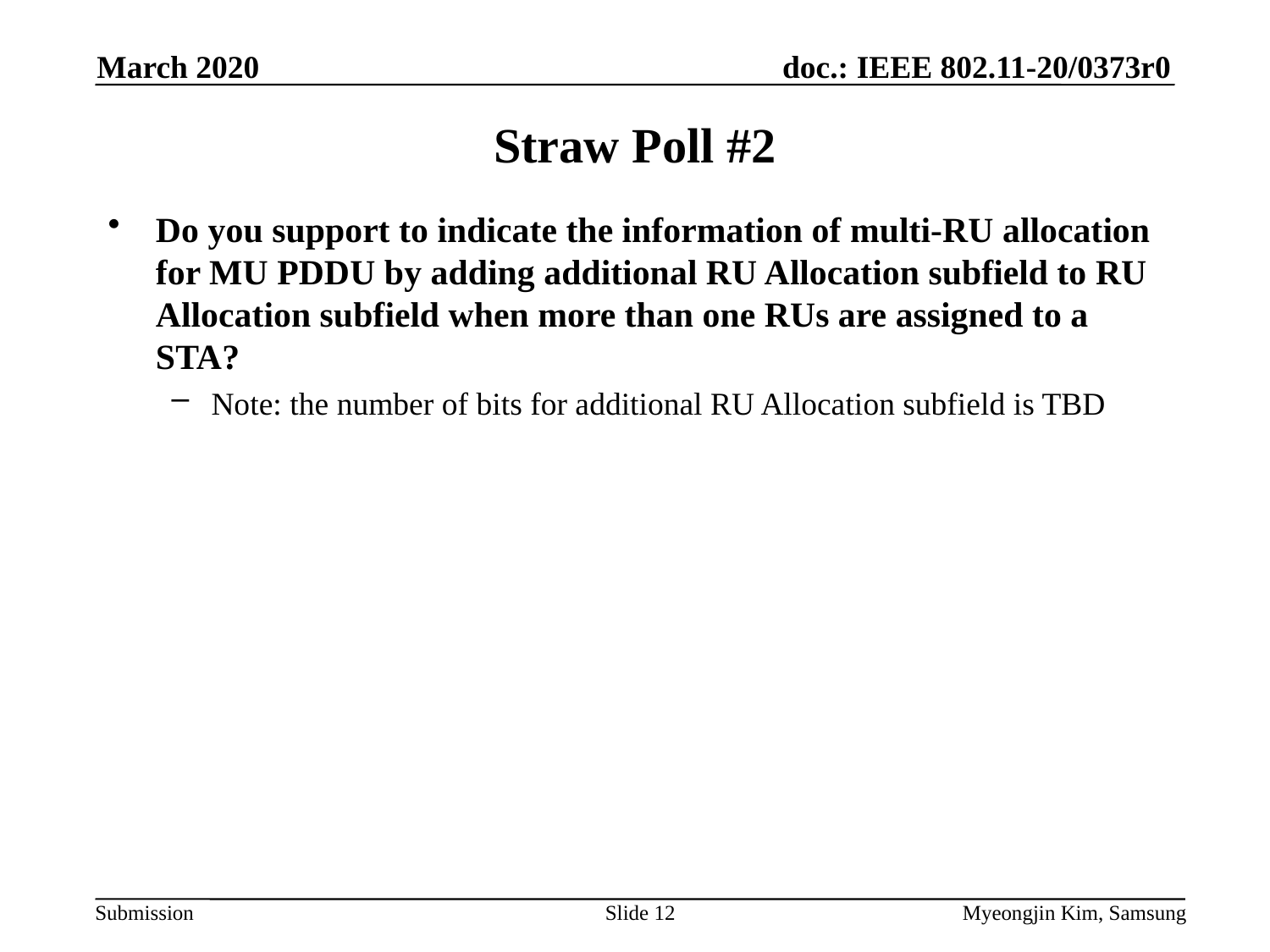

March 2020
# Straw Poll #2
Do you support to indicate the information of multi-RU allocation for MU PDDU by adding additional RU Allocation subfield to RU Allocation subfield when more than one RUs are assigned to a STA?
Note: the number of bits for additional RU Allocation subfield is TBD
Slide 12
Myeongjin Kim, Samsung